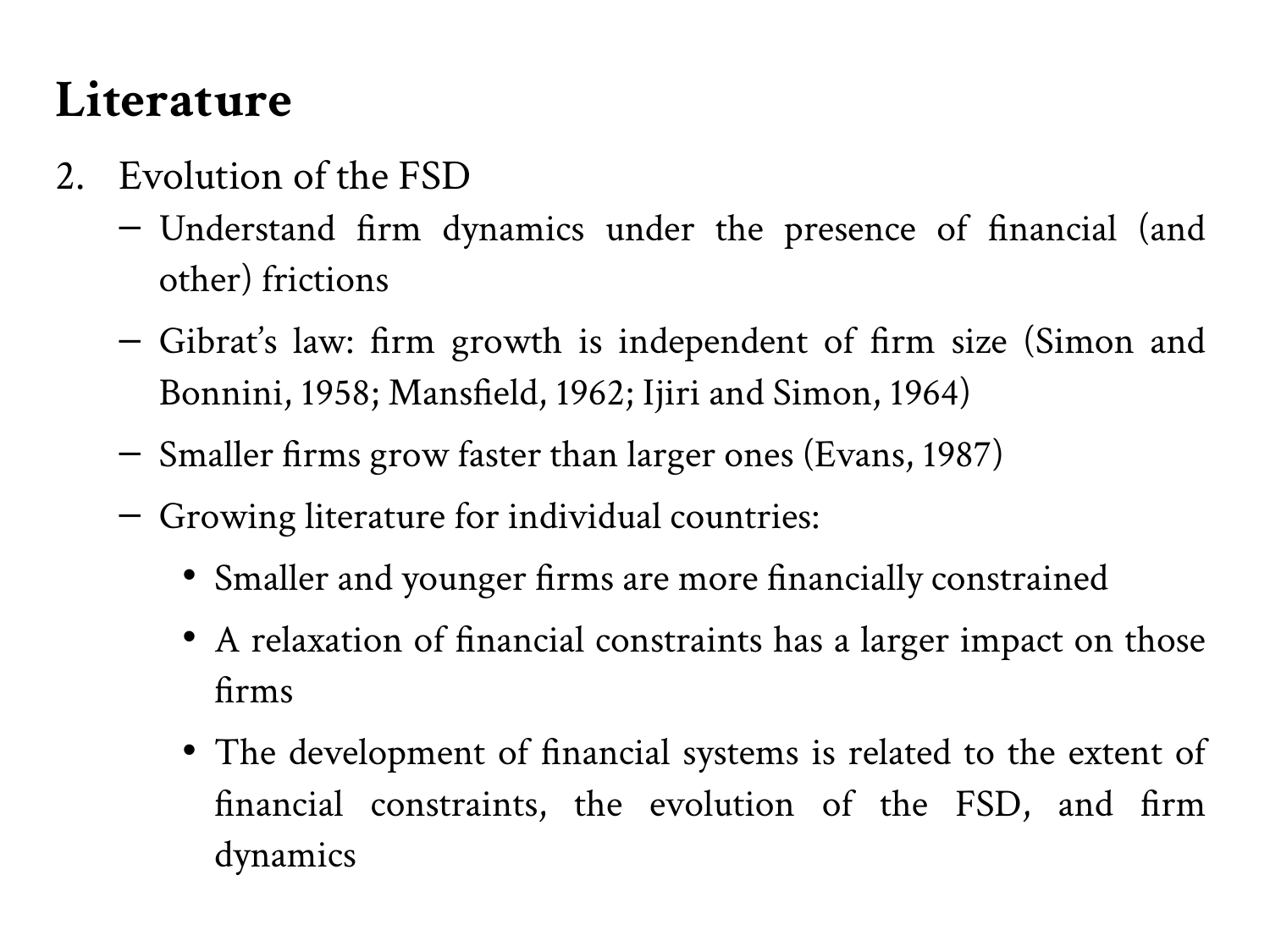

# Literature
Evolution of the FSD
Understand firm dynamics under the presence of financial (and other) frictions
Gibrat’s law: firm growth is independent of firm size (Simon and Bonnini, 1958; Mansfield, 1962; Ijiri and Simon, 1964)
Smaller firms grow faster than larger ones (Evans, 1987)
Growing literature for individual countries:
Smaller and younger firms are more financially constrained
A relaxation of financial constraints has a larger impact on those firms
The development of financial systems is related to the extent of financial constraints, the evolution of the FSD, and firm dynamics